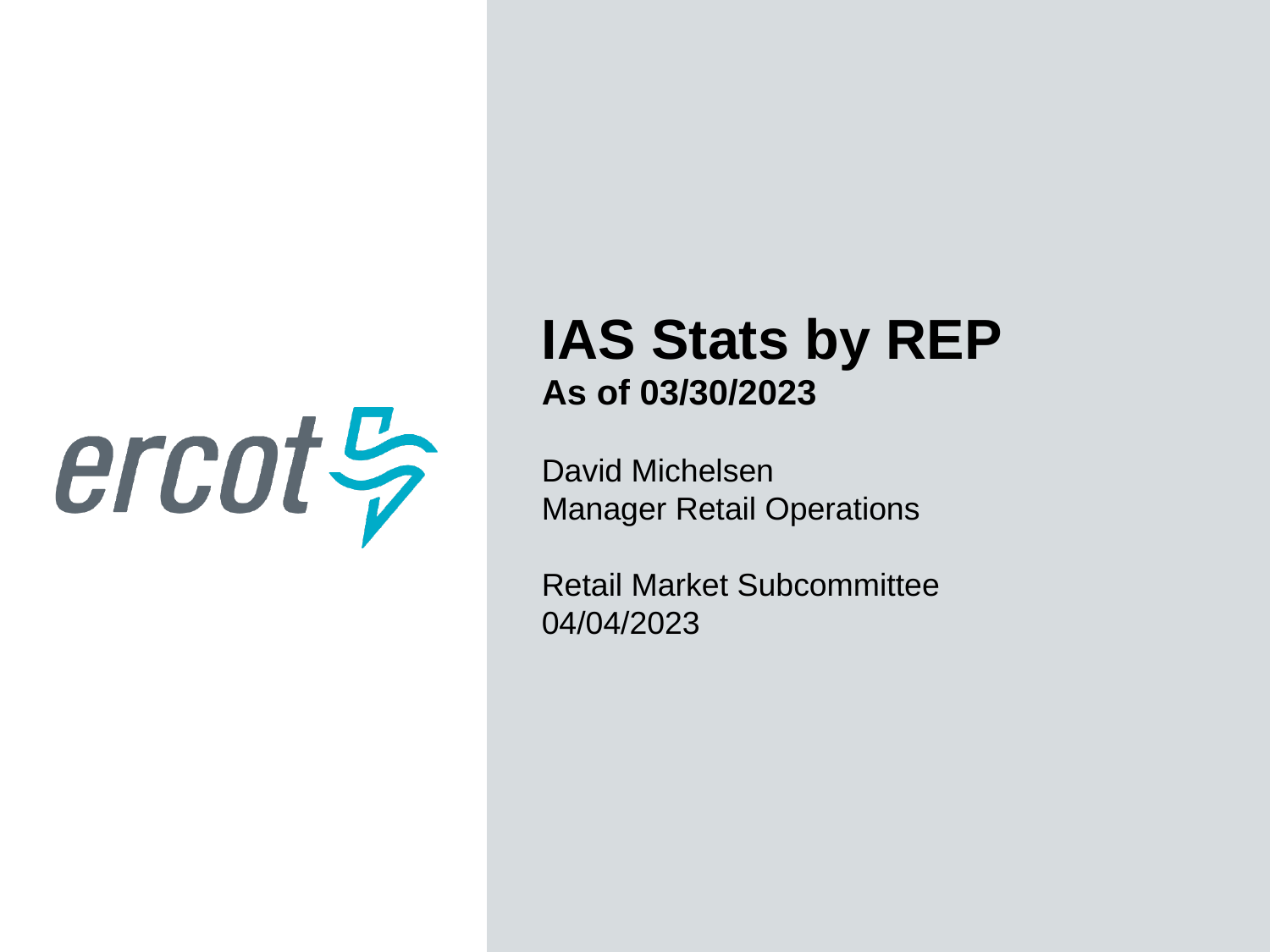

IAS Stats by REP
As of 03/30/2023

David Michelsen
Manager Retail Operations

Retail Market Subcommittee
04/04/2023